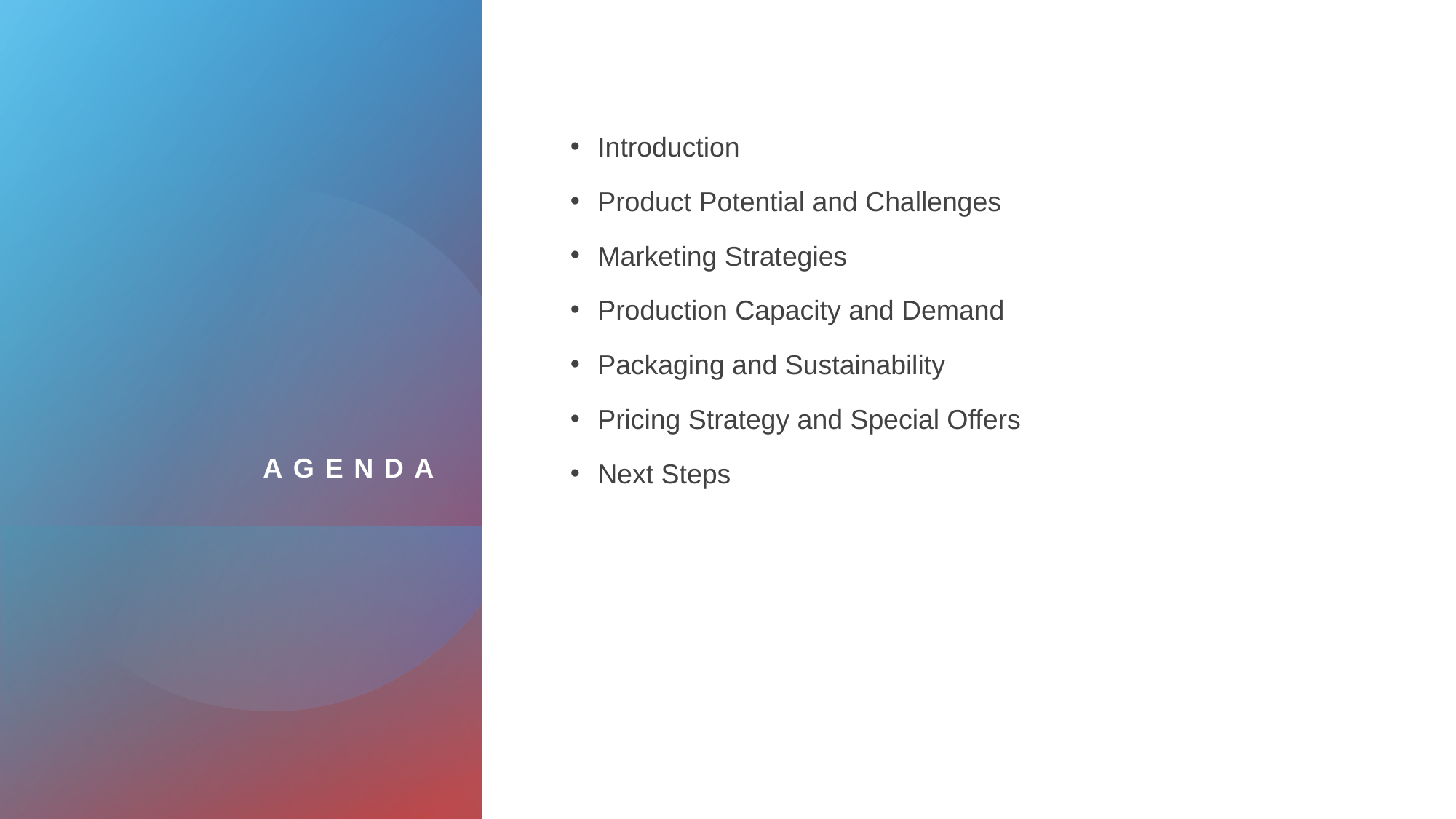

# agenda
Introduction
Product Potential and Challenges
Marketing Strategies
Production Capacity and Demand
Packaging and Sustainability
Pricing Strategy and Special Offers
Next Steps